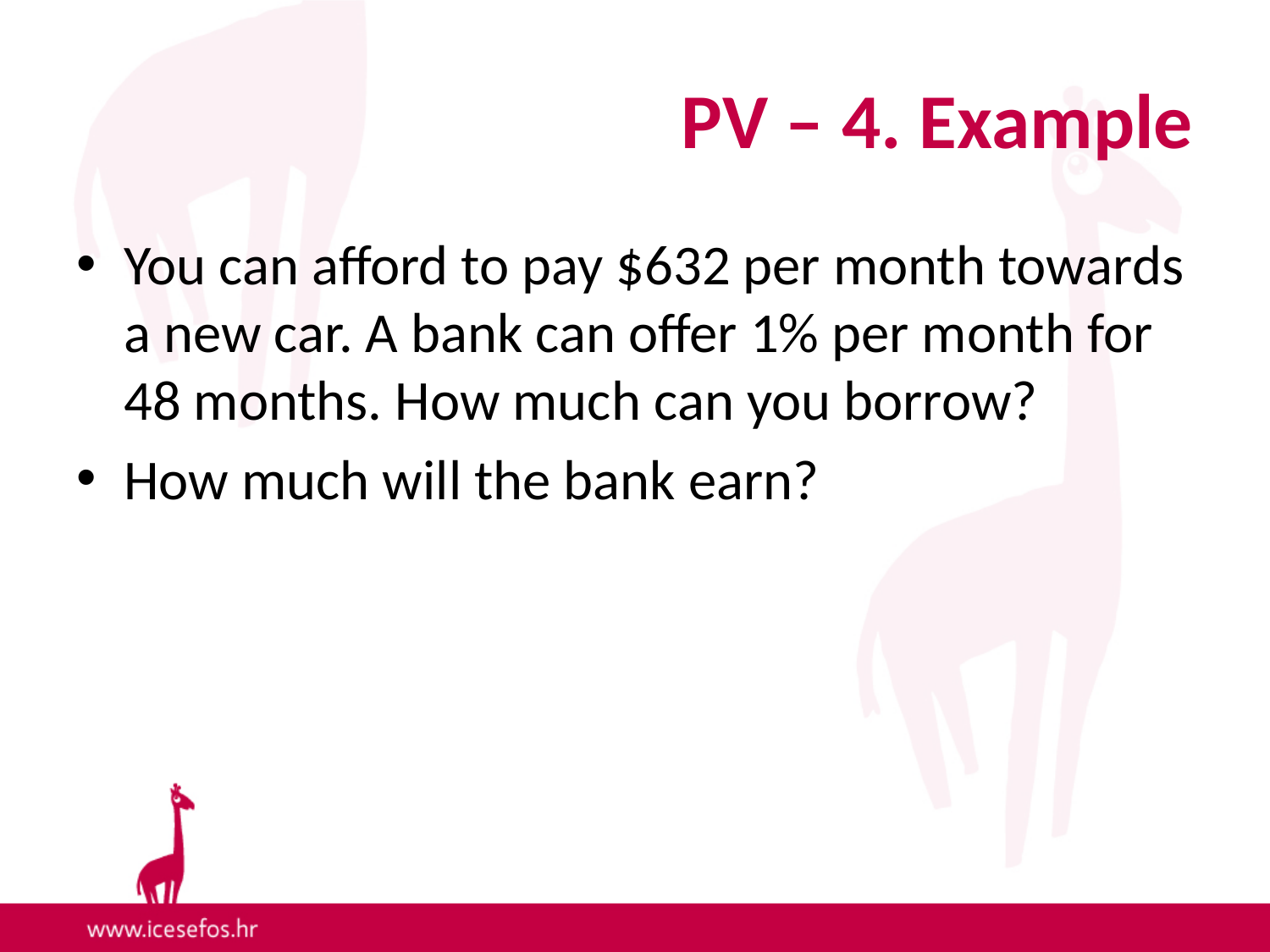

# PV – 4. Example
You can afford to pay $632 per month towards a new car. A bank can offer 1% per month for 48 months. How much can you borrow?
How much will the bank earn?